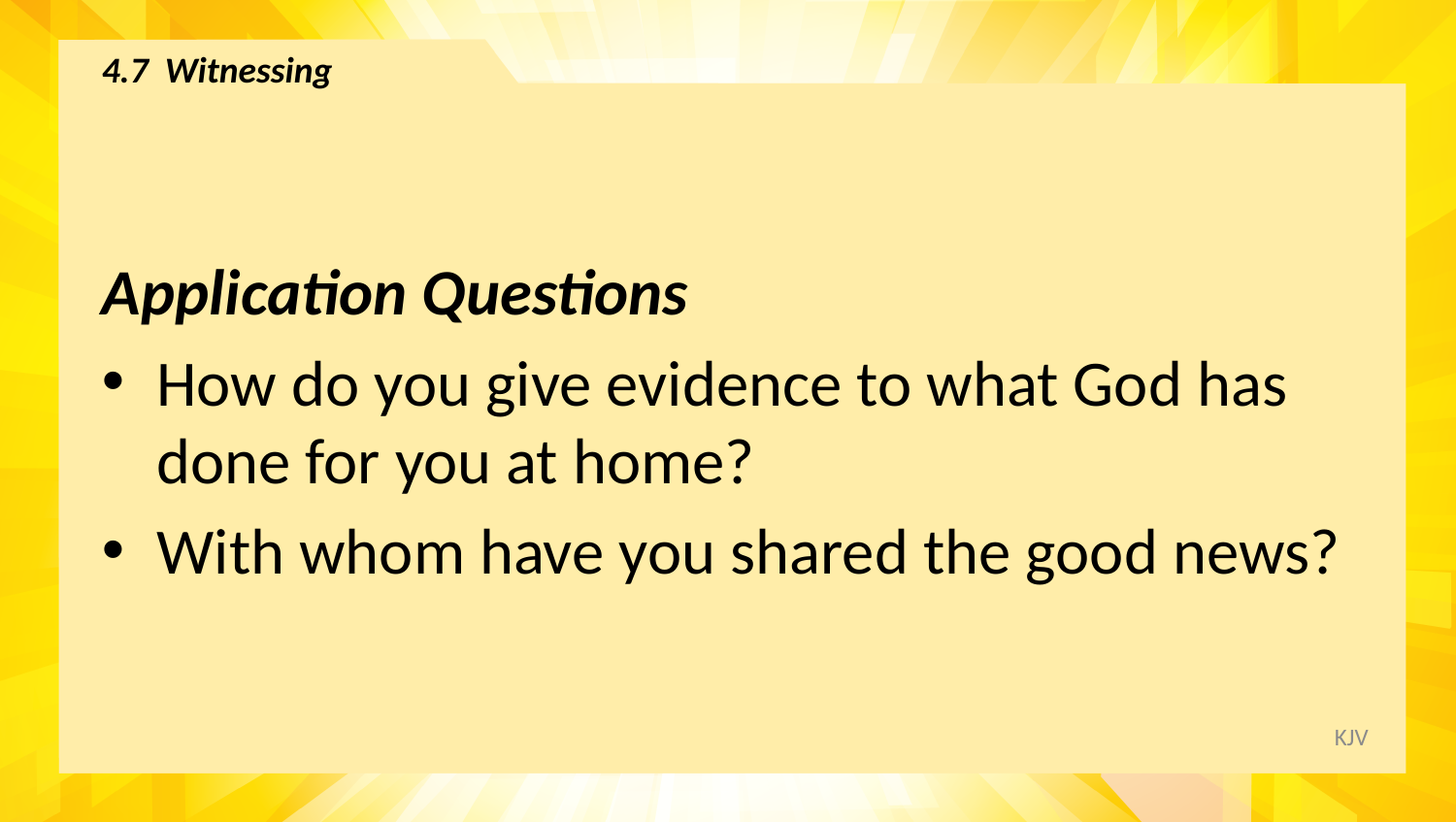

# 4.7  Witnessing
Application Questions
How do you give evidence to what God has done for you at home?
With whom have you shared the good news?
KJV